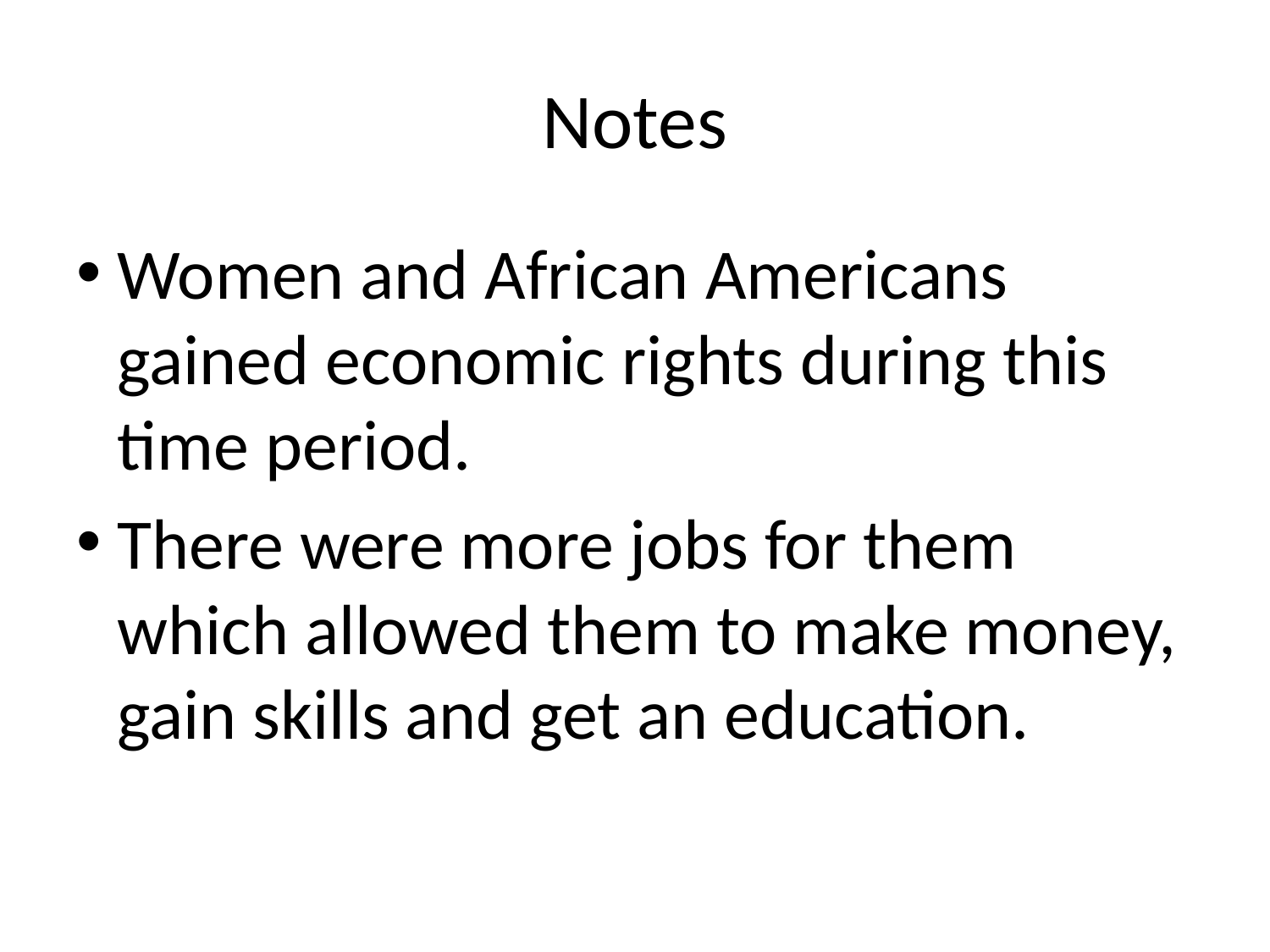

# Notes
Women and African Americans gained economic rights during this time period.
There were more jobs for them which allowed them to make money, gain skills and get an education.